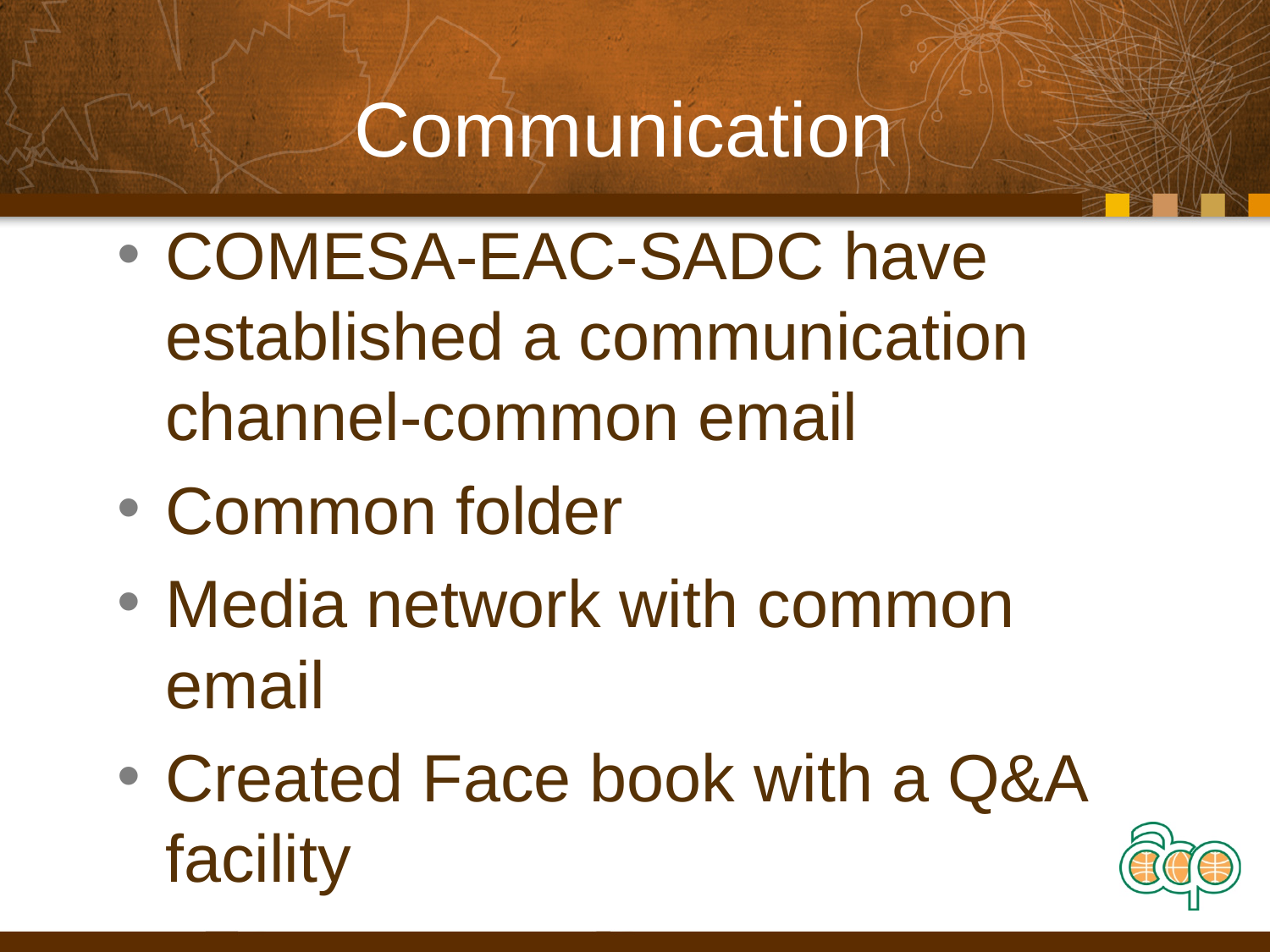

# Communication
COMESA-EAC-SADC have established a communication channel-common email
Common folder
Media network with common email
Created Face book with a Q&A facility